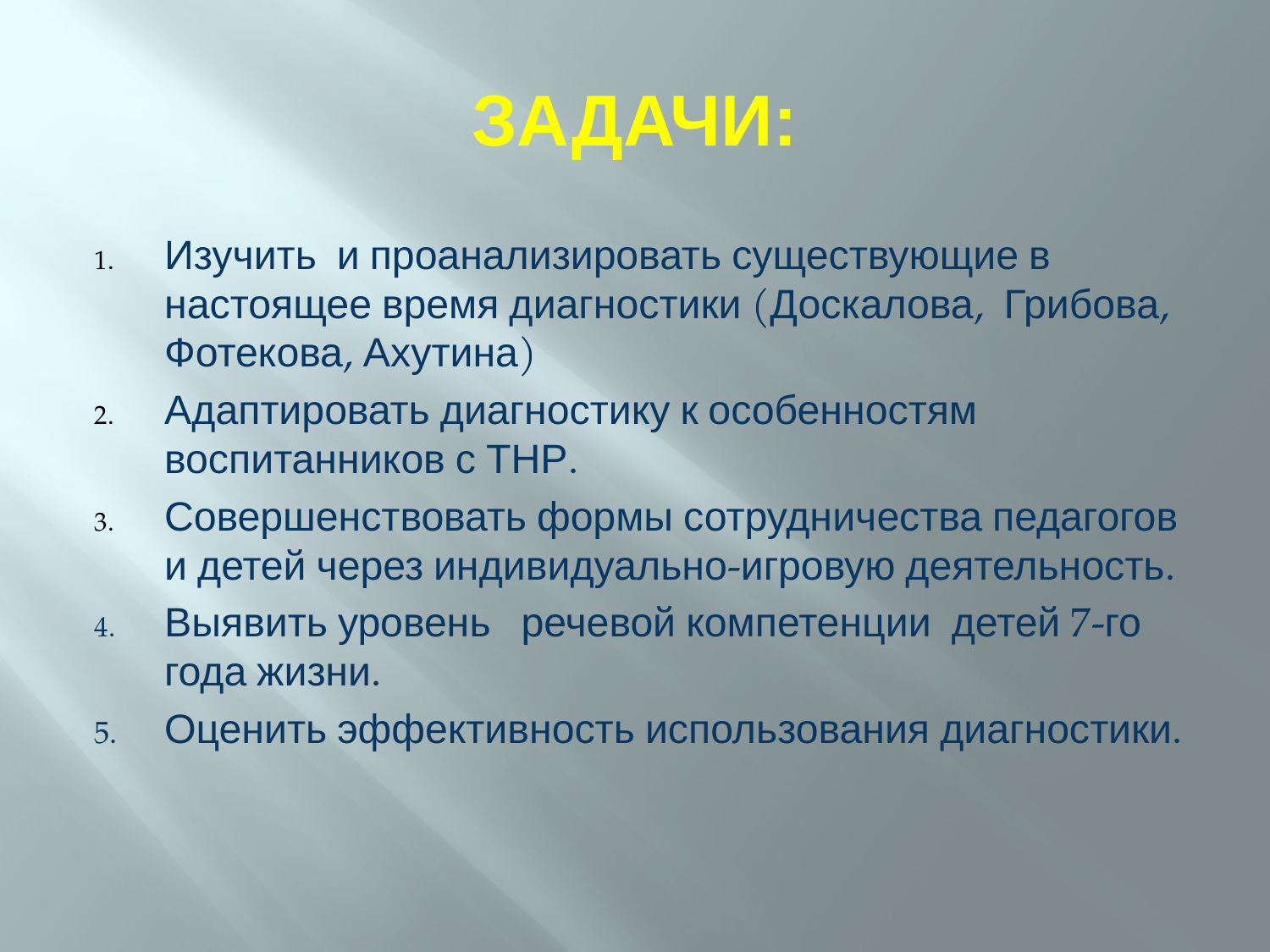

# ЗАДАЧИ:
Изучить  и проанализировать существующие в настоящее время диагностики (Доскалова,  Грибова, Фотекова, Ахутина)
Адаптировать диагностику к особенностям воспитанников с ТНР.
Совершенствовать формы сотрудничества педагогов и детей через индивидуально-игровую деятельность.
4.	Выявить уровень   речевой компетенции  детей 7-го года жизни.
5.	Оценить эффективность использования диагностики.